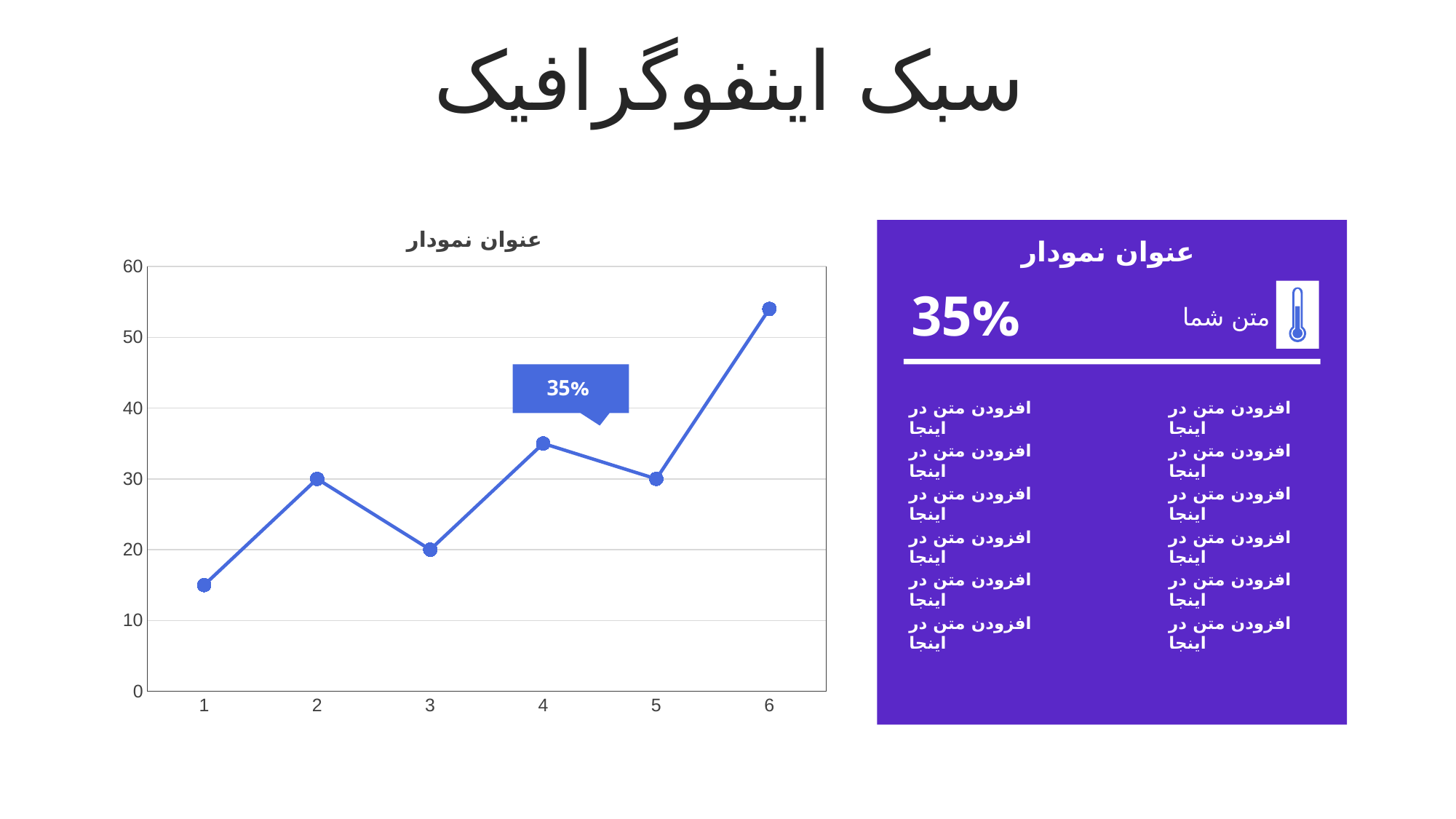

سبک اینفوگرافیک
عنوان نمودار

عنوان نمودار

### Chart

| Category |  |
|---|---|
35%

متن شما

35%
افزودن متن در اینجا

افزودن متن در اینجا

افزودن متن در اینجا

افزودن متن در اینجا

افزودن متن در اینجا

افزودن متن در اینجا

افزودن متن در اینجا

افزودن متن در اینجا

افزودن متن در اینجا

افزودن متن در اینجا

افزودن متن در اینجا

افزودن متن در اینجا